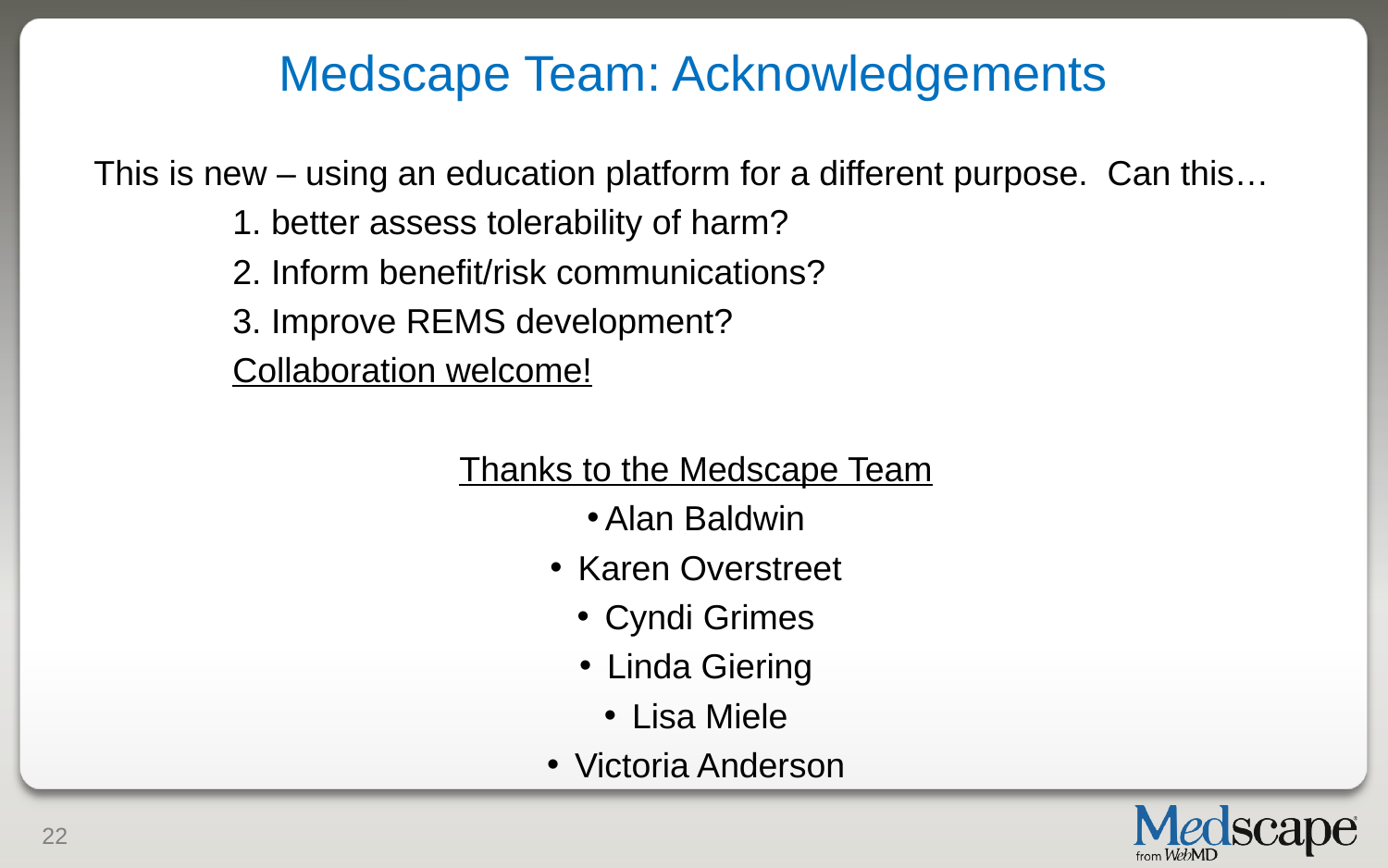

# Medscape Team: Acknowledgements
This is new – using an education platform for a different purpose.  Can this…
	1. better assess tolerability of harm?
	2. Inform benefit/risk communications?
	3. Improve REMS development?
	Collaboration welcome!

Thanks to the Medscape Team
Alan Baldwin
 Karen Overstreet
 Cyndi Grimes
 Linda Giering
 Lisa Miele
 Victoria Anderson